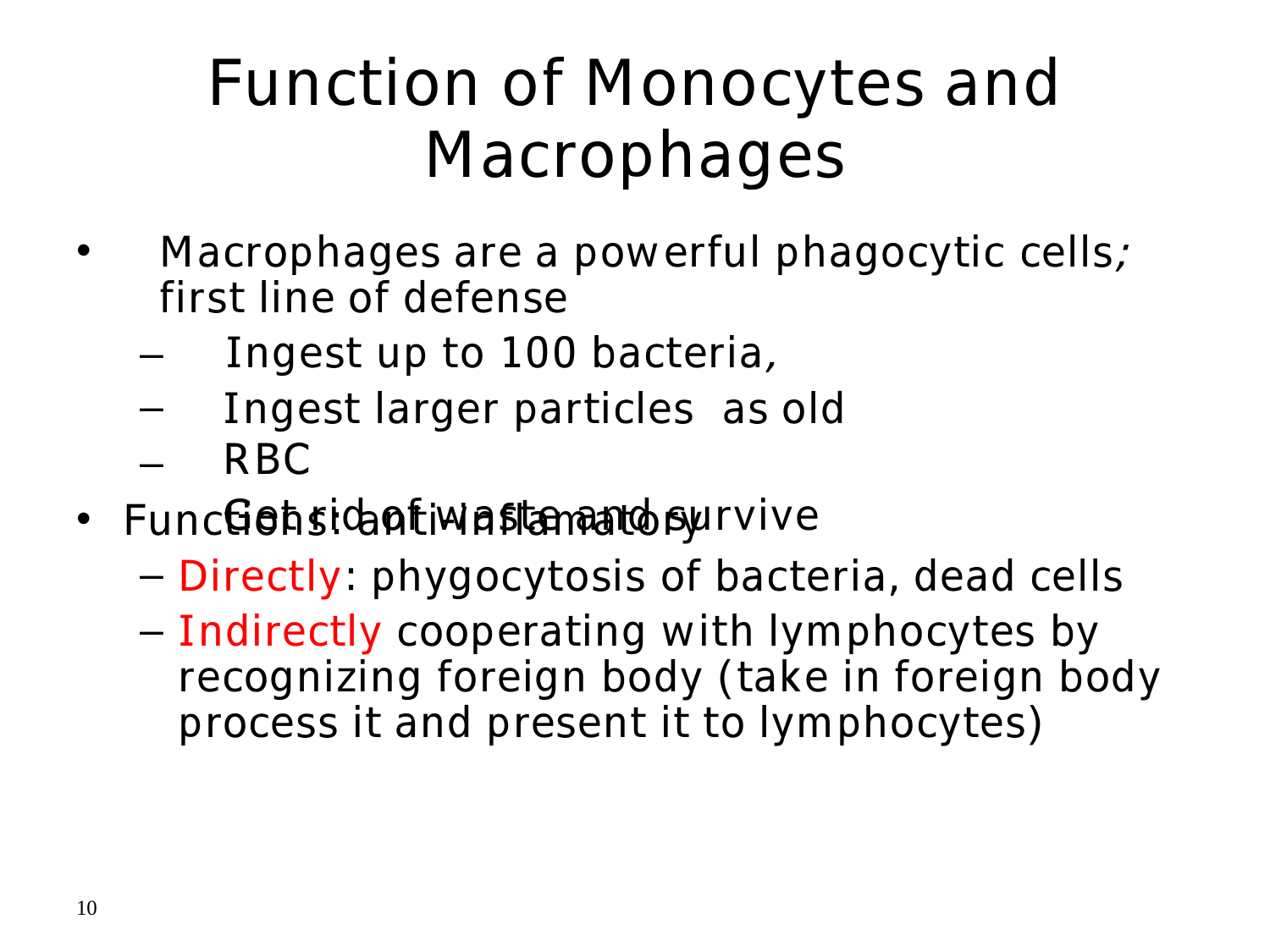

# Function of Monocytes and Macrophages
Macrophages are a powerful phagocytic cells; first line of defense
–	Ingest up to 100 bacteria,
–
–
Ingest larger particles	as old RBC
Get rid of waste and survive
Functions: anti-inflamatory
Directly: phygocytosis of bacteria, dead cells
Indirectly cooperating with lymphocytes by recognizing foreign body (take in foreign body process it and present it to lymphocytes)
10